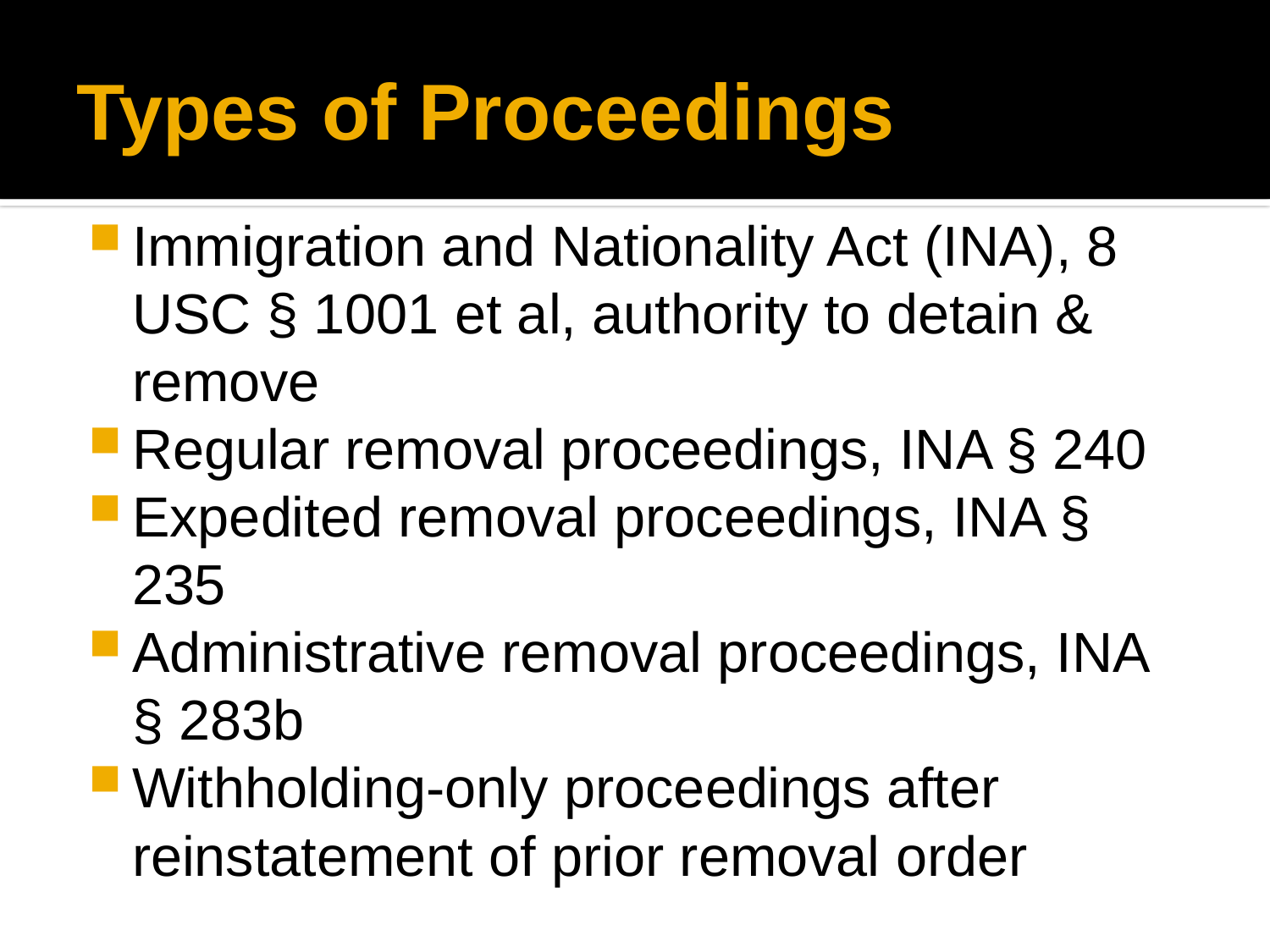

# Types of Proceedings
Immigration and Nationality Act (INA), 8 USC § 1001 et al, authority to detain & remove
Regular removal proceedings, INA § 240
Expedited removal proceedings, INA § 235
Administrative removal proceedings, INA § 283b
Withholding-only proceedings after reinstatement of prior removal order